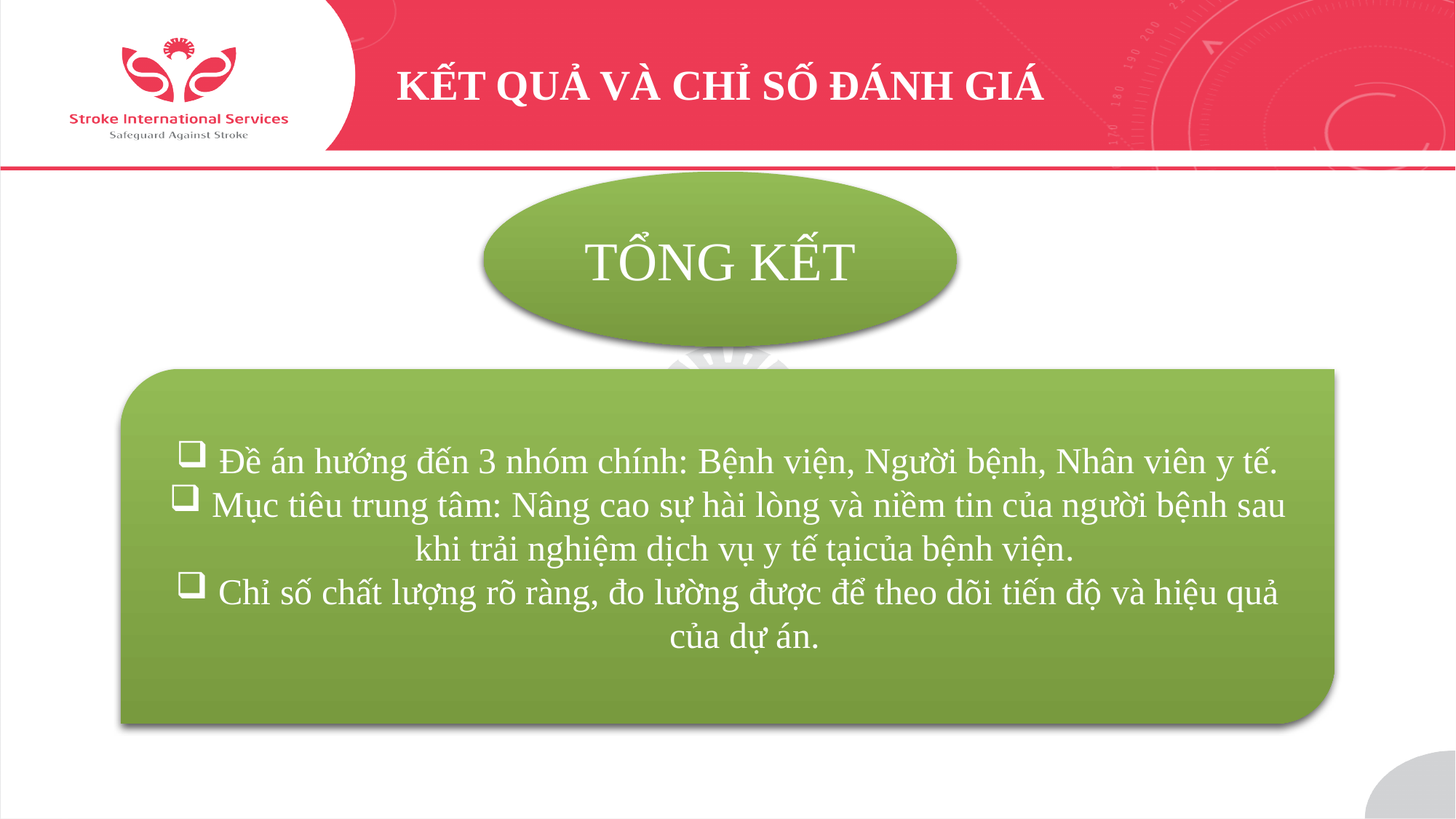

# Kết quả và chỉ số đánh giá
TỔNG KẾT
 Đề án hướng đến 3 nhóm chính: Bệnh viện, Người bệnh, Nhân viên y tế.
 Mục tiêu trung tâm: Nâng cao sự hài lòng và niềm tin của người bệnh sau khi trải nghiệm dịch vụ y tế tạicủa bệnh viện.
 Chỉ số chất lượng rõ ràng, đo lường được để theo dõi tiến độ và hiệu quả của dự án.
38